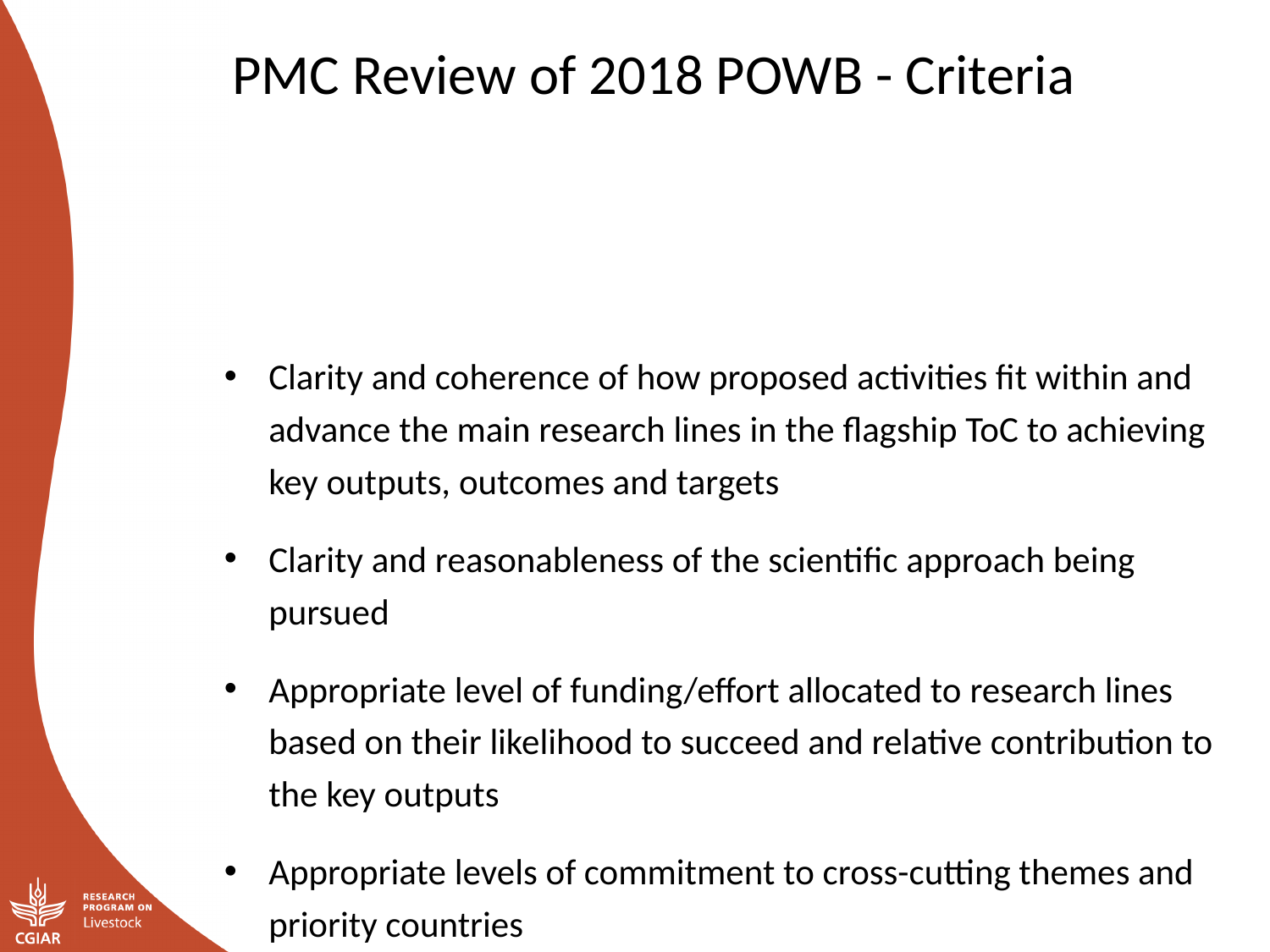

PMC Review of 2018 POWB - Criteria

Clarity and coherence of how proposed activities fit within and advance the main research lines in the flagship ToC to achieving key outputs, outcomes and targets
Clarity and reasonableness of the scientific approach being pursued
Appropriate level of funding/effort allocated to research lines based on their likelihood to succeed and relative contribution to the key outputs
Appropriate levels of commitment to cross-cutting themes and priority countries